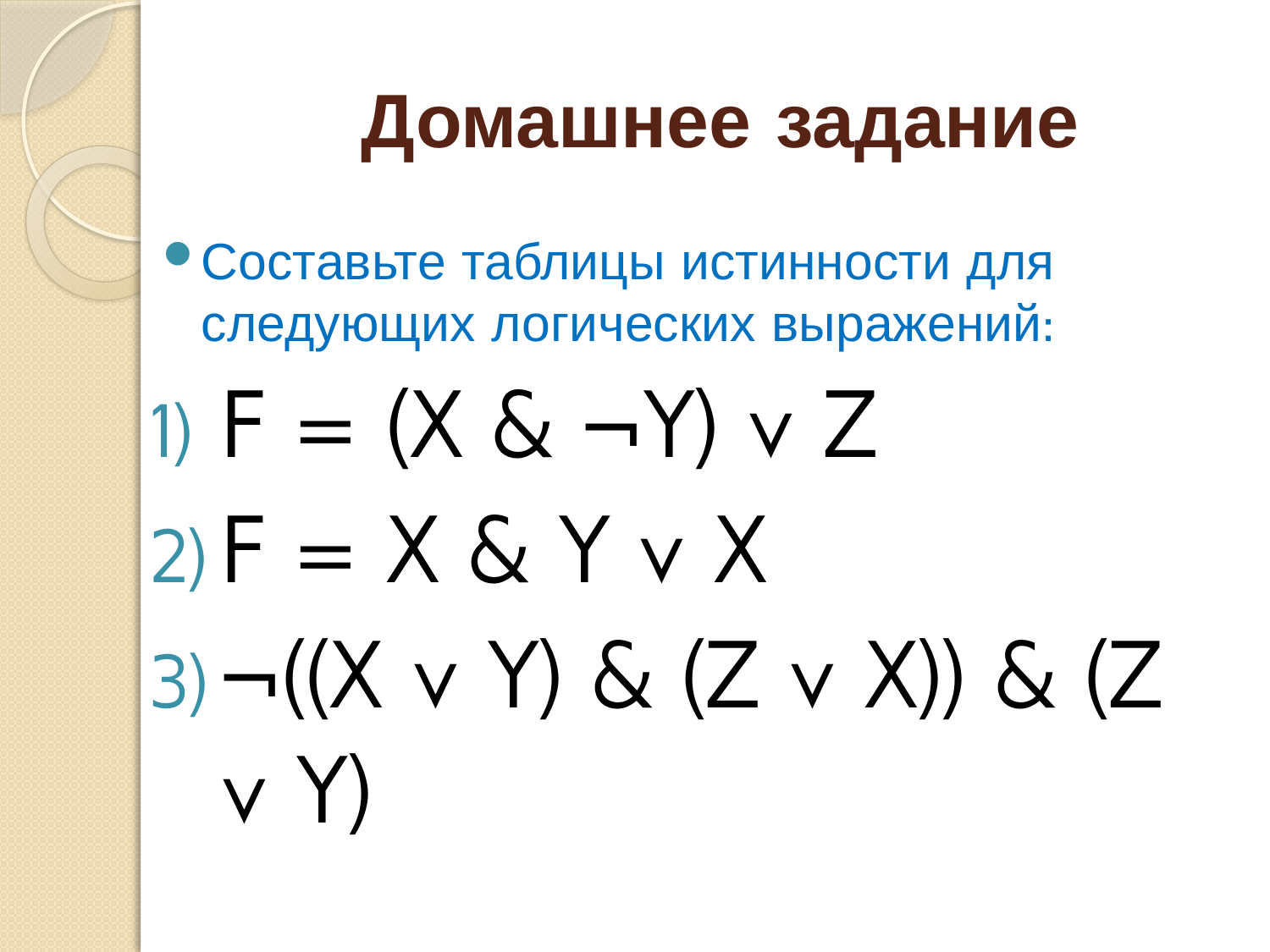

# Домашнее задание
Составьте таблицы истинности для следующих логических выражений:
F = (X & ¬Y) v Z
F = X & Y v X
¬((X v Y) & (Z v X)) & (Z v Y)